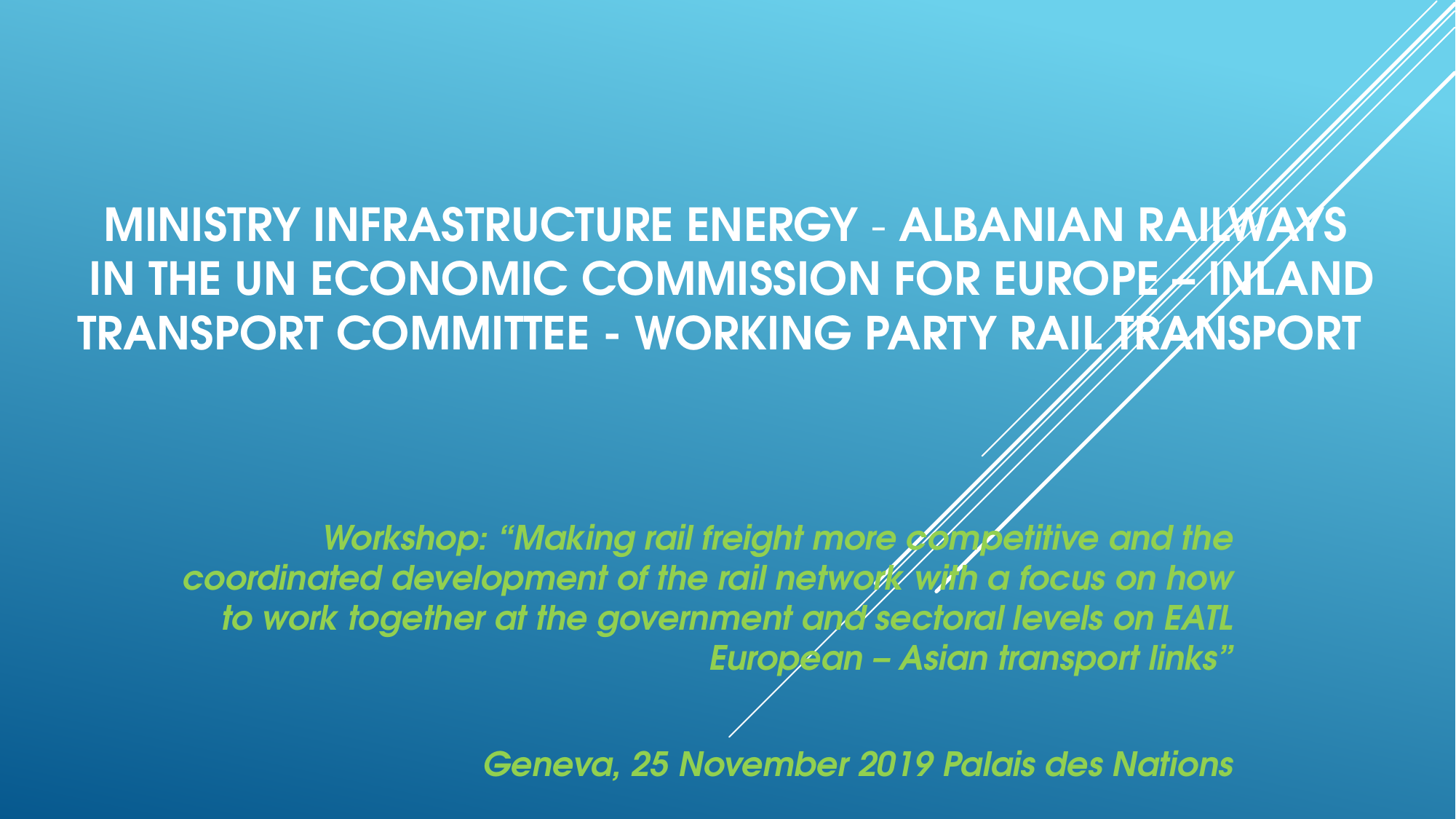

# Ministry Infrastructure Energy - Albanian Railways IN THE UN Economic Commission for Europe – Inland Transport Committee - Working Party Rail Transport

 Workshop: “Making rail freight more competitive and the coordinated development of the rail network with a focus on how to work together at the government and sectoral levels on EATL European – Asian transport links”

Geneva, 25 November 2019 Palais des Nations